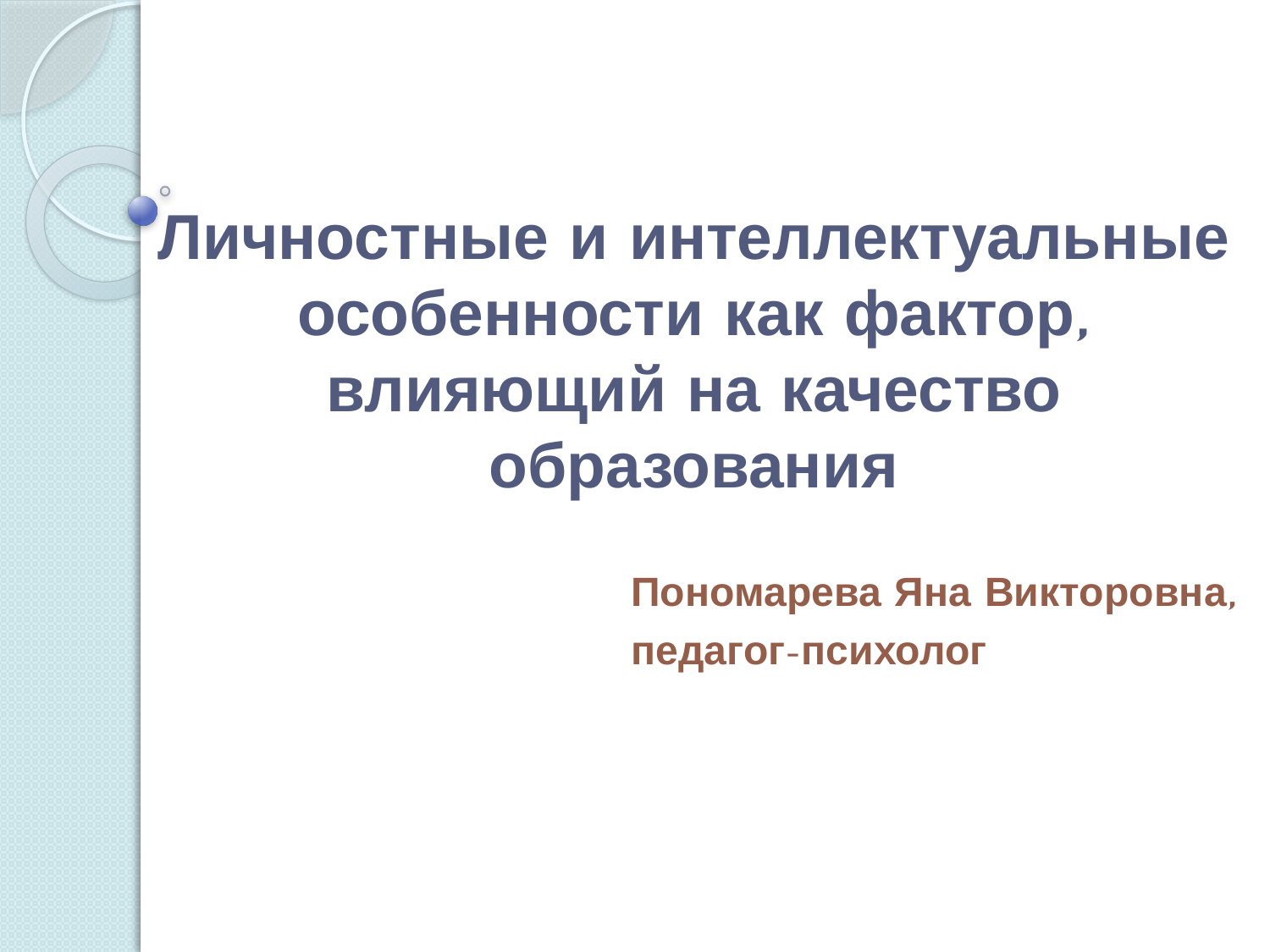

# Личностные и интеллектуальные особенности как фактор, влияющий на качество образования
Пономарева Яна Викторовна,
педагог-психолог